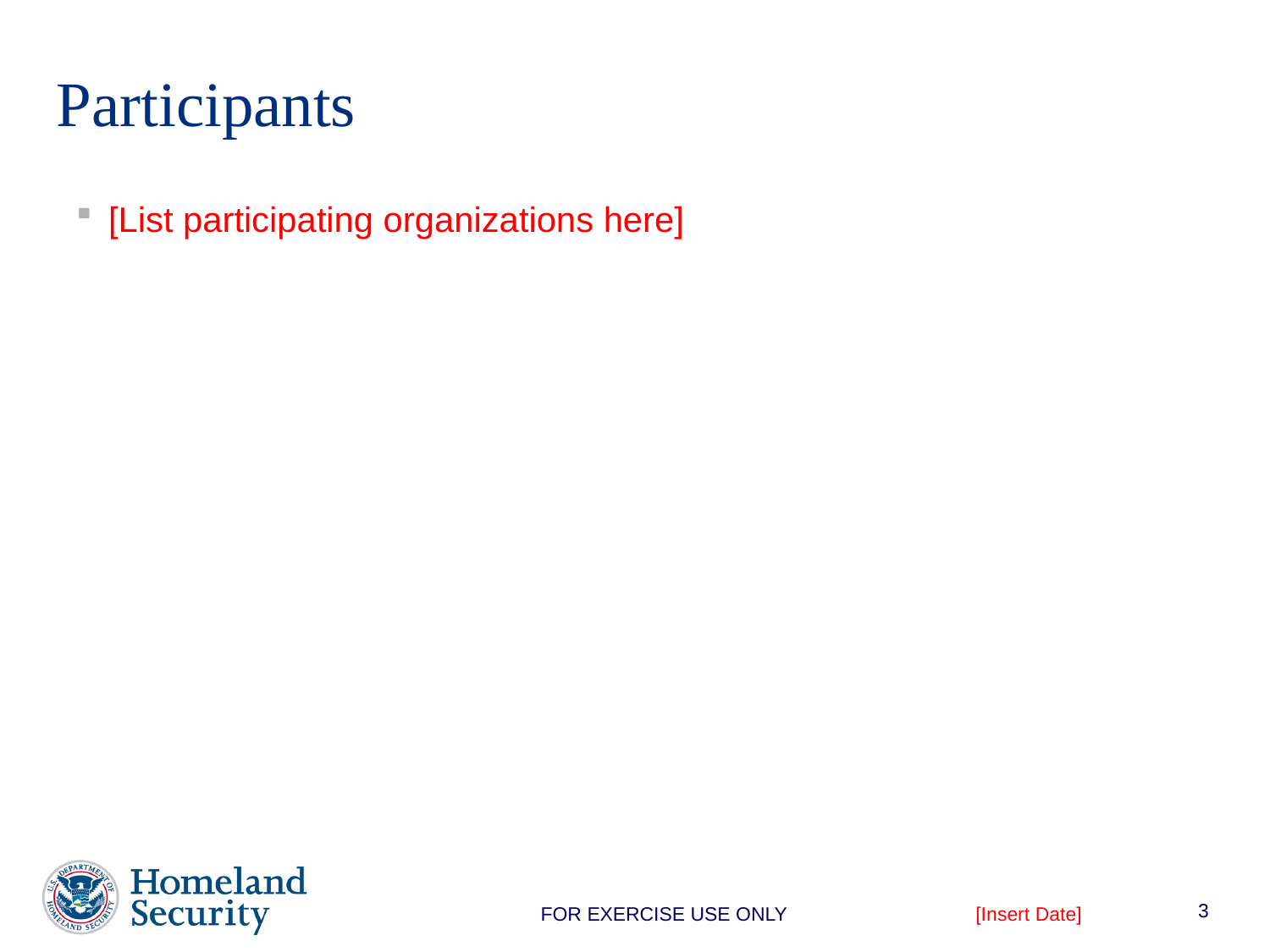

# Participants
[List participating organizations here]
3